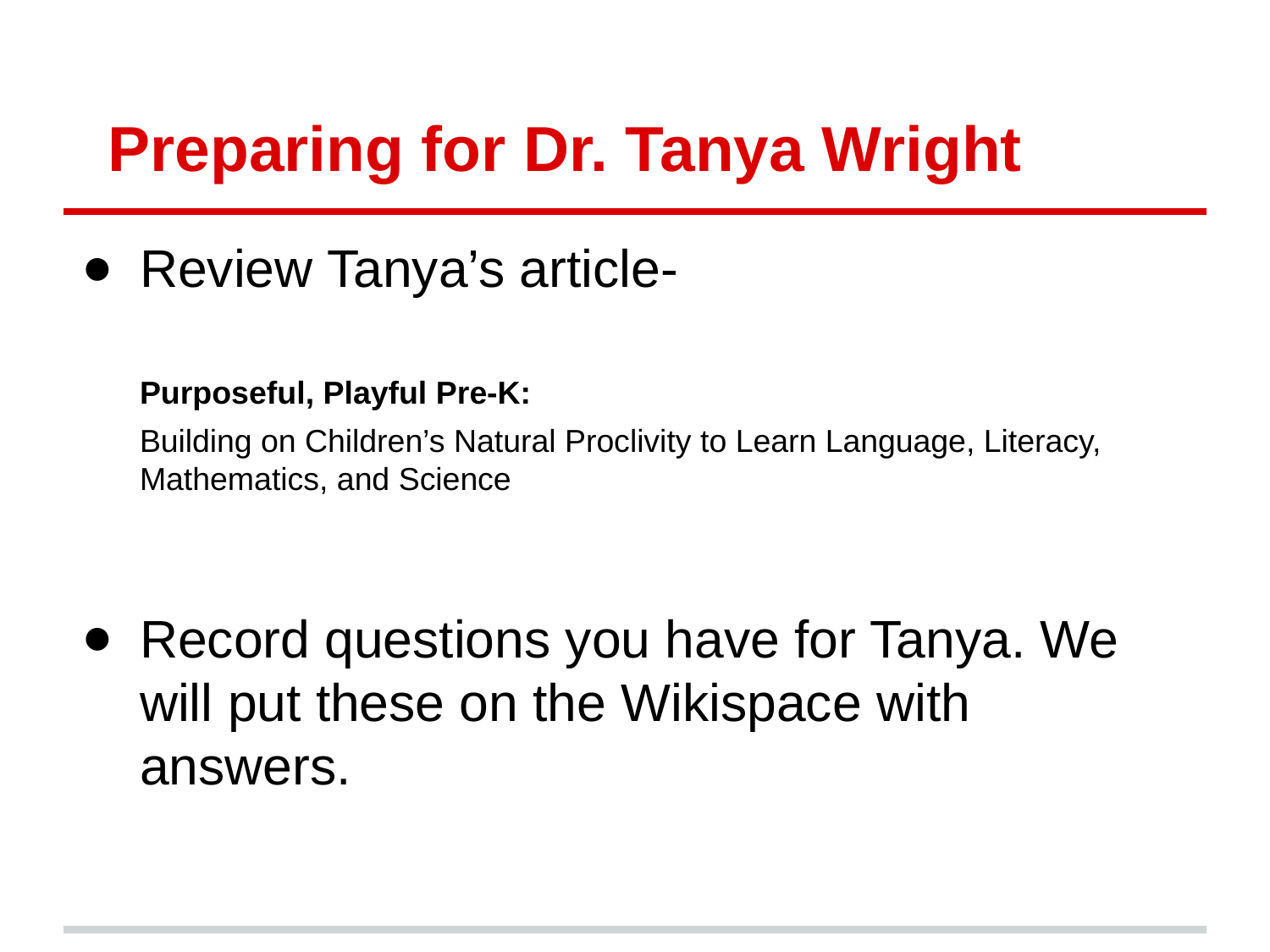

# Preparing for Dr. Tanya Wright
Review Tanya’s article-

Purposeful, Playful Pre-K:
Building on Children’s Natural Proclivity to Learn Language, Literacy, Mathematics, and Science

Record questions you have for Tanya. We will put these on the Wikispace with answers.